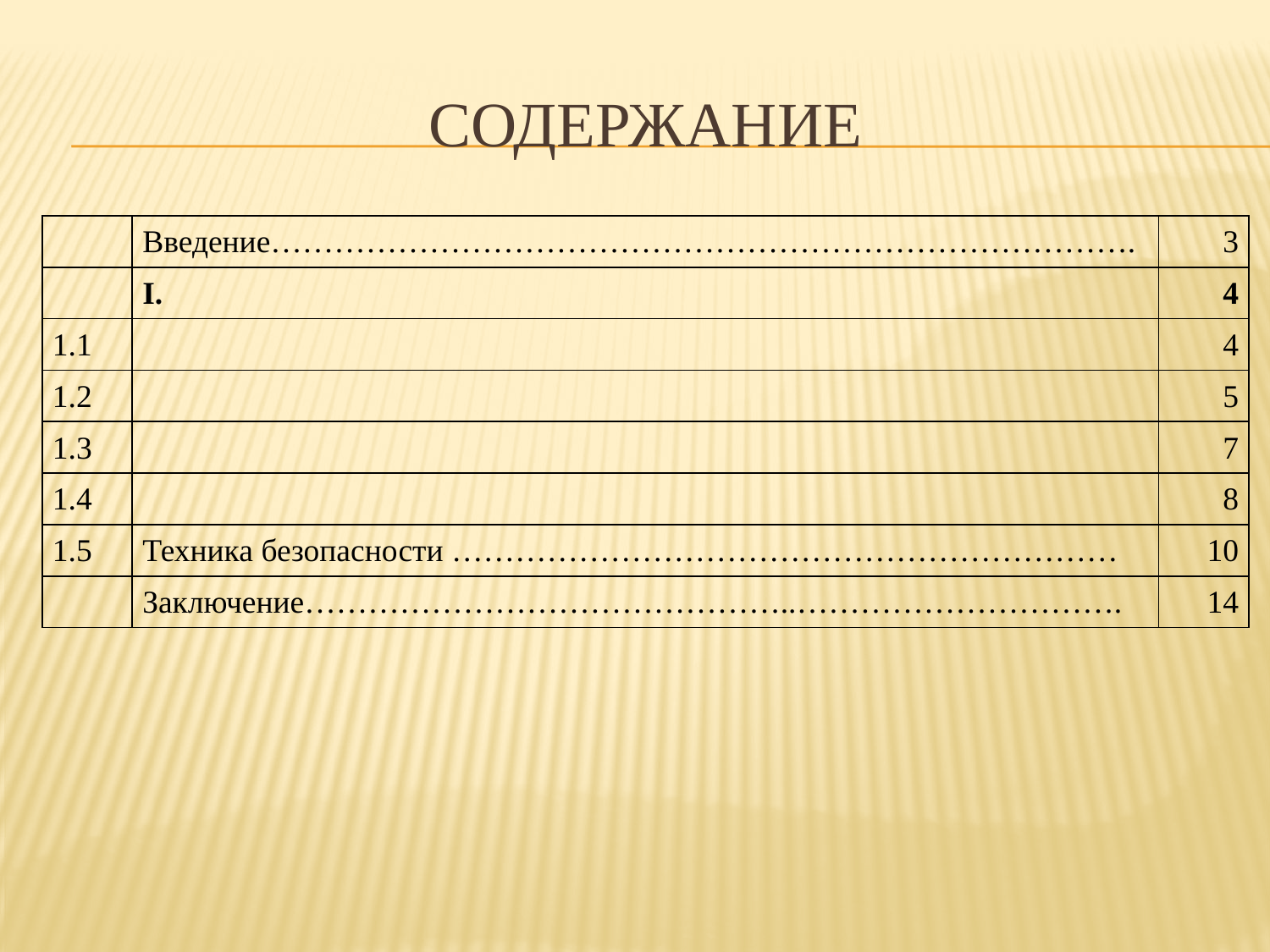

# СОДЕРЖАНИЕ
|  | Введение………………………………………………………………………. | 3 |
| --- | --- | --- |
|  | I. | 4 |
| 1.1 |  | 4 |
| 1.2 |  | 5 |
| 1.3 |  | 7 |
| 1.4 |  | 8 |
| 1.5 | Техника безопасности ……………………………………………………… | 10 |
|  | Заключение………………………………………..…………………………. | 14 |